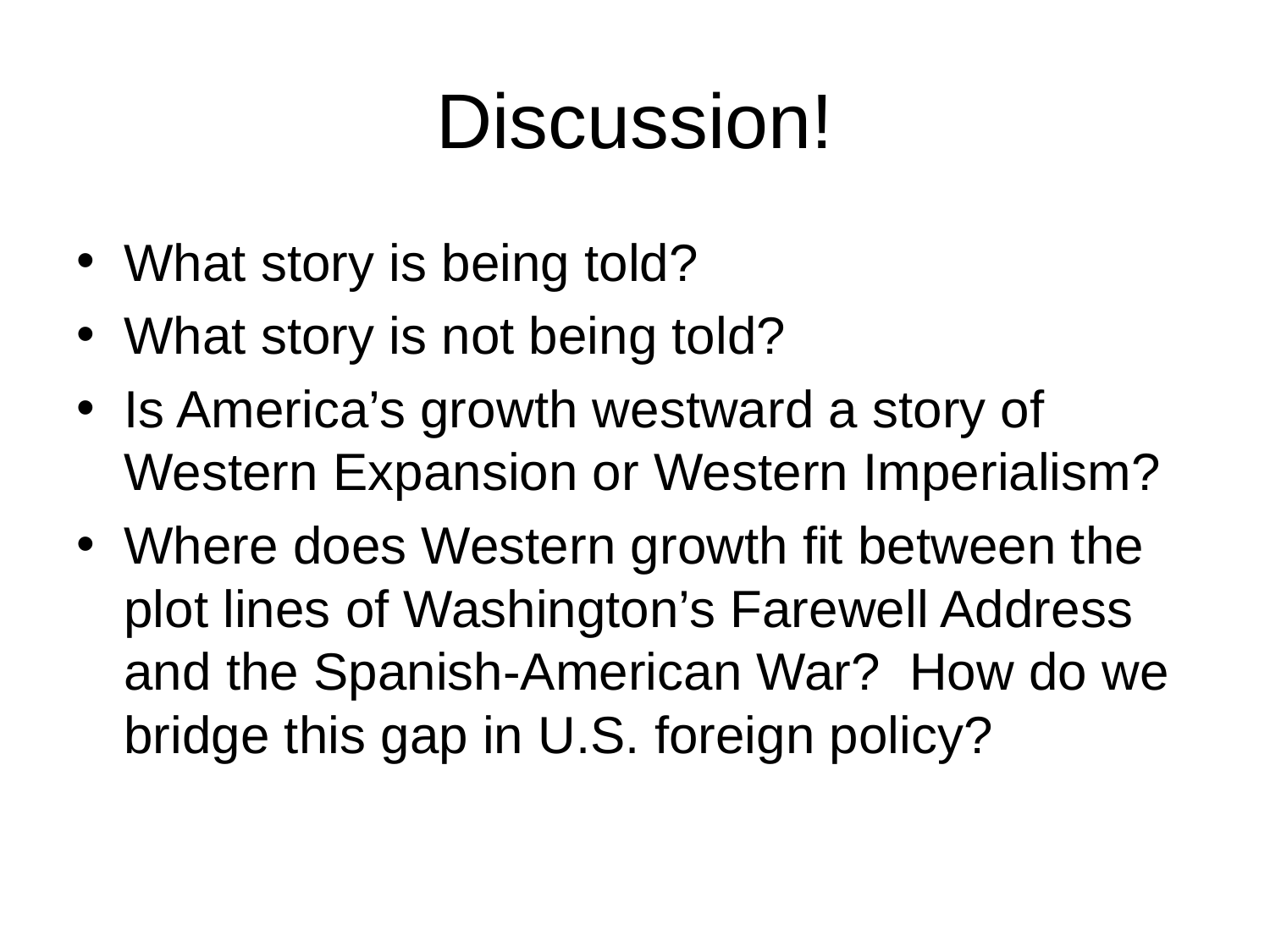

# Discussion!
What story is being told?
What story is not being told?
Is America’s growth westward a story of Western Expansion or Western Imperialism?
Where does Western growth fit between the plot lines of Washington’s Farewell Address and the Spanish-American War?  How do we bridge this gap in U.S. foreign policy?